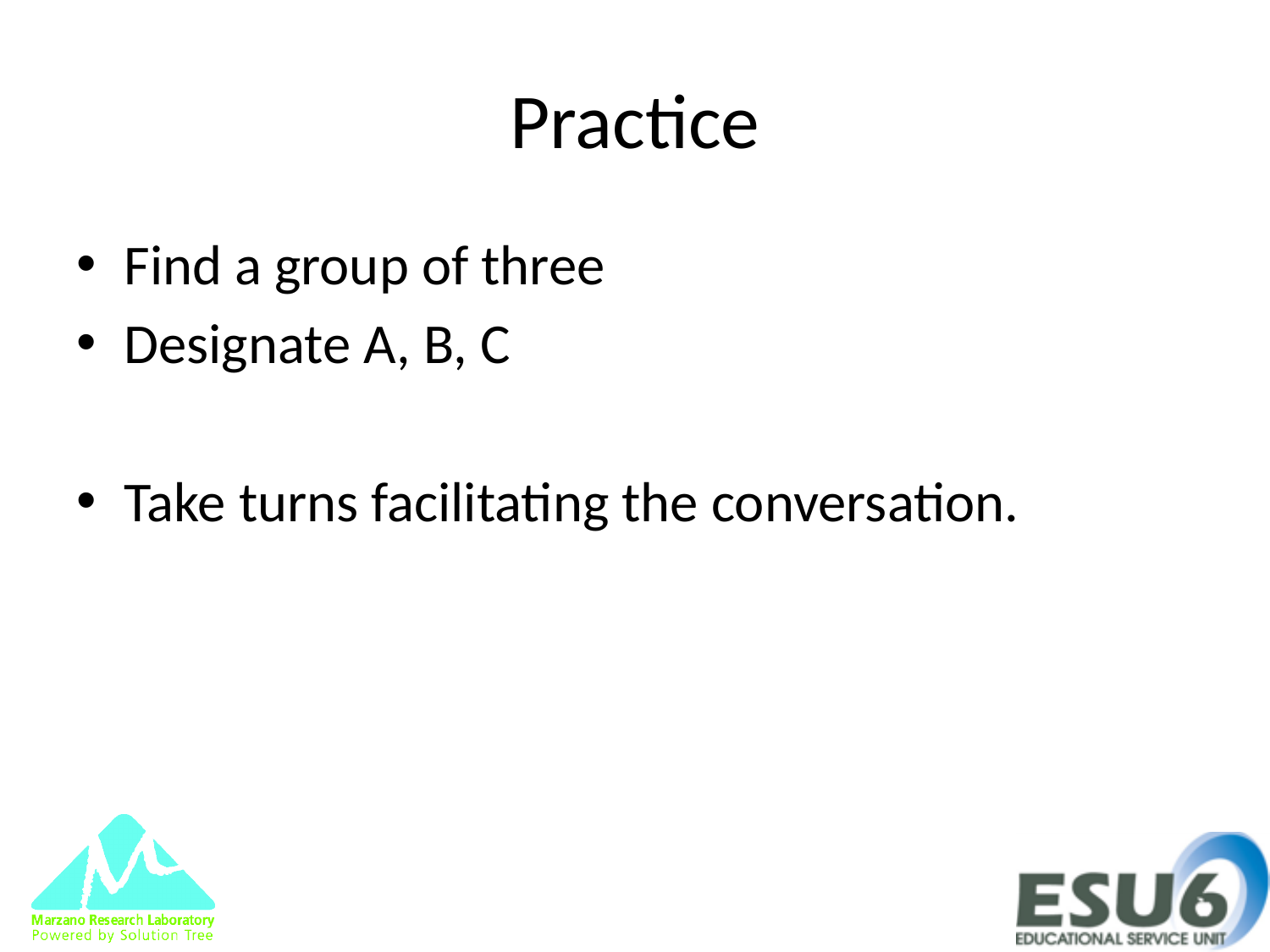

# Practice
Find a group of three
Designate A, B, C

Take turns facilitating the conversation.